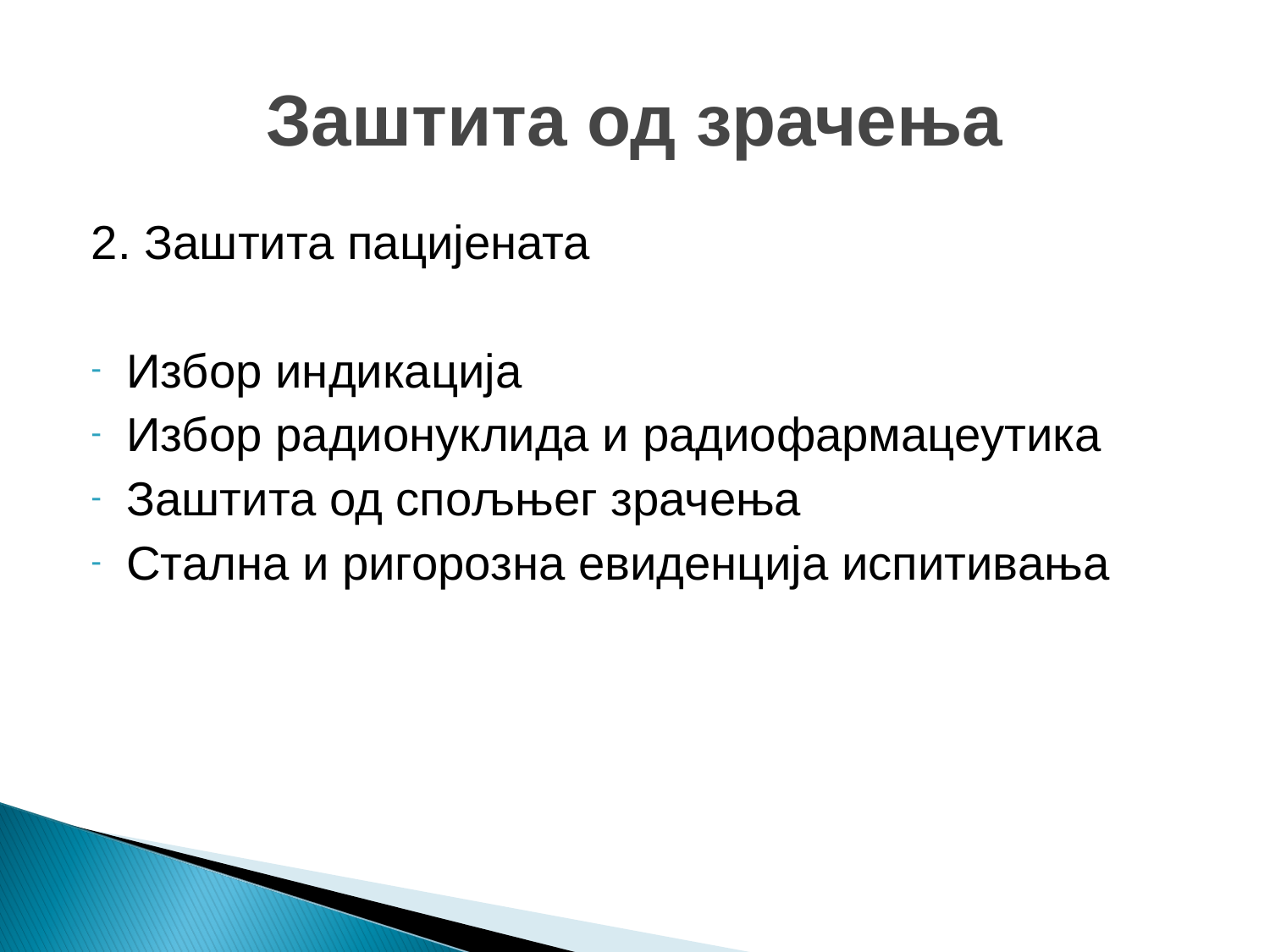

# Заштита од зрачења
2. Заштита пацијената

Избор индикација
Избор радионуклида и радиофармацеутика
Заштита од спољњег зрачења
Стална и ригорозна евиденција испитивања